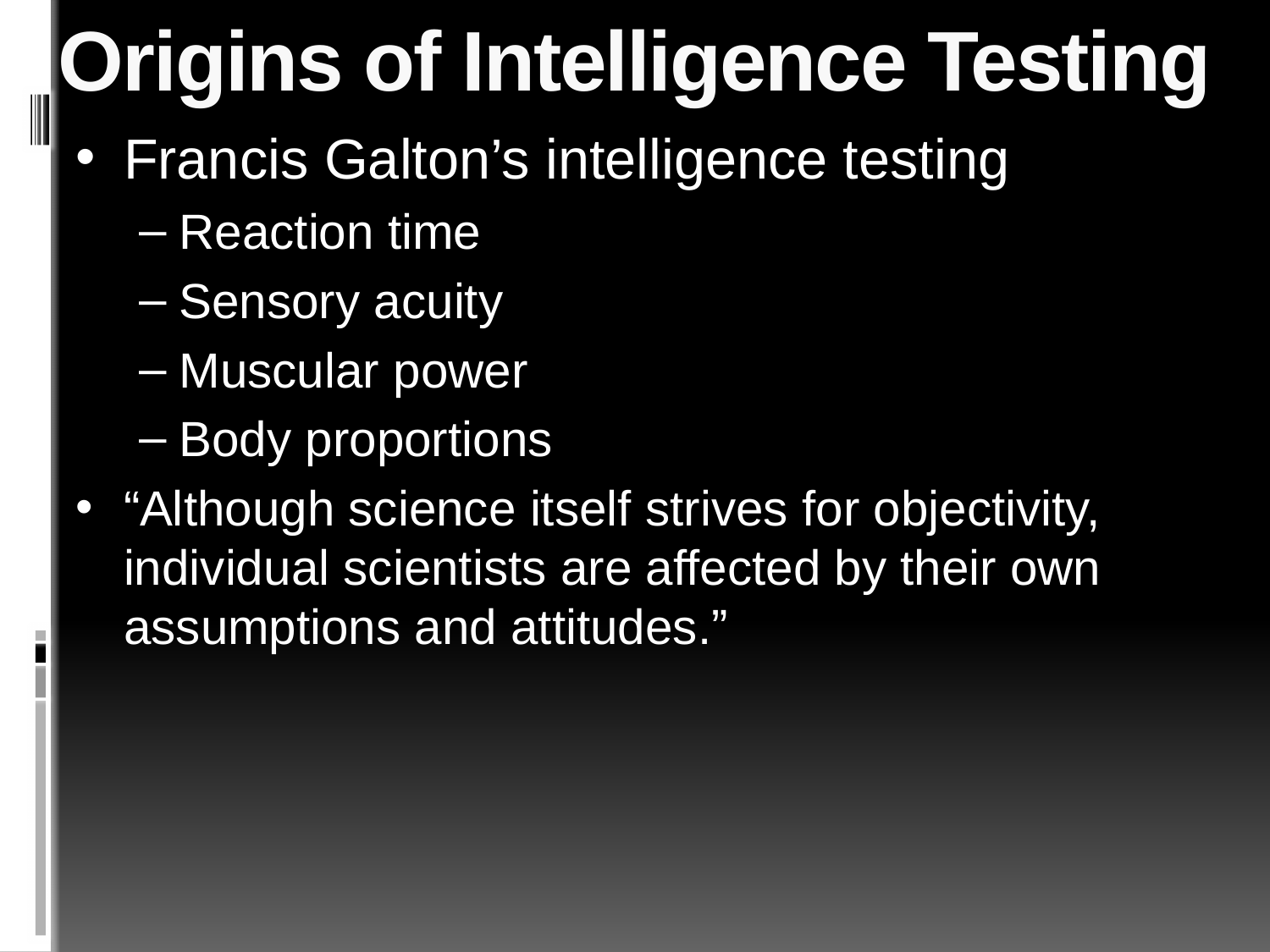

# Origins of Intelligence Testing
Francis Galton’s intelligence testing
Reaction time
Sensory acuity
Muscular power
Body proportions
“Although science itself strives for objectivity, individual scientists are affected by their own assumptions and attitudes.”